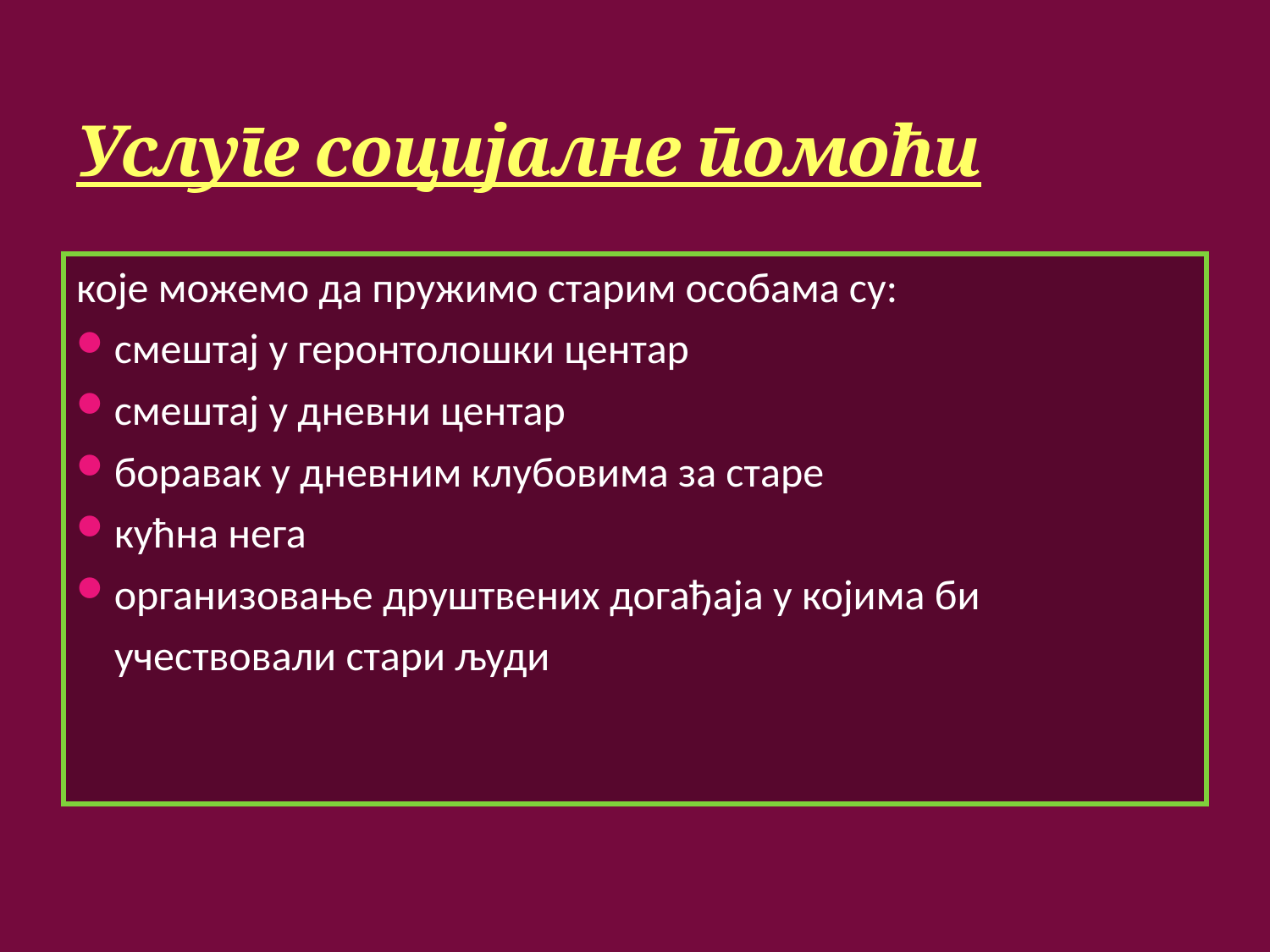

# Услуге социјалне помоћи
које можемо да пружимо старим особама су:
смештај у геронтолошки центар
смештај у дневни центар
боравак у дневним клубовима за старе
кућна нега
организовање друштвених догађаја у којима би
    учествовали стари људи